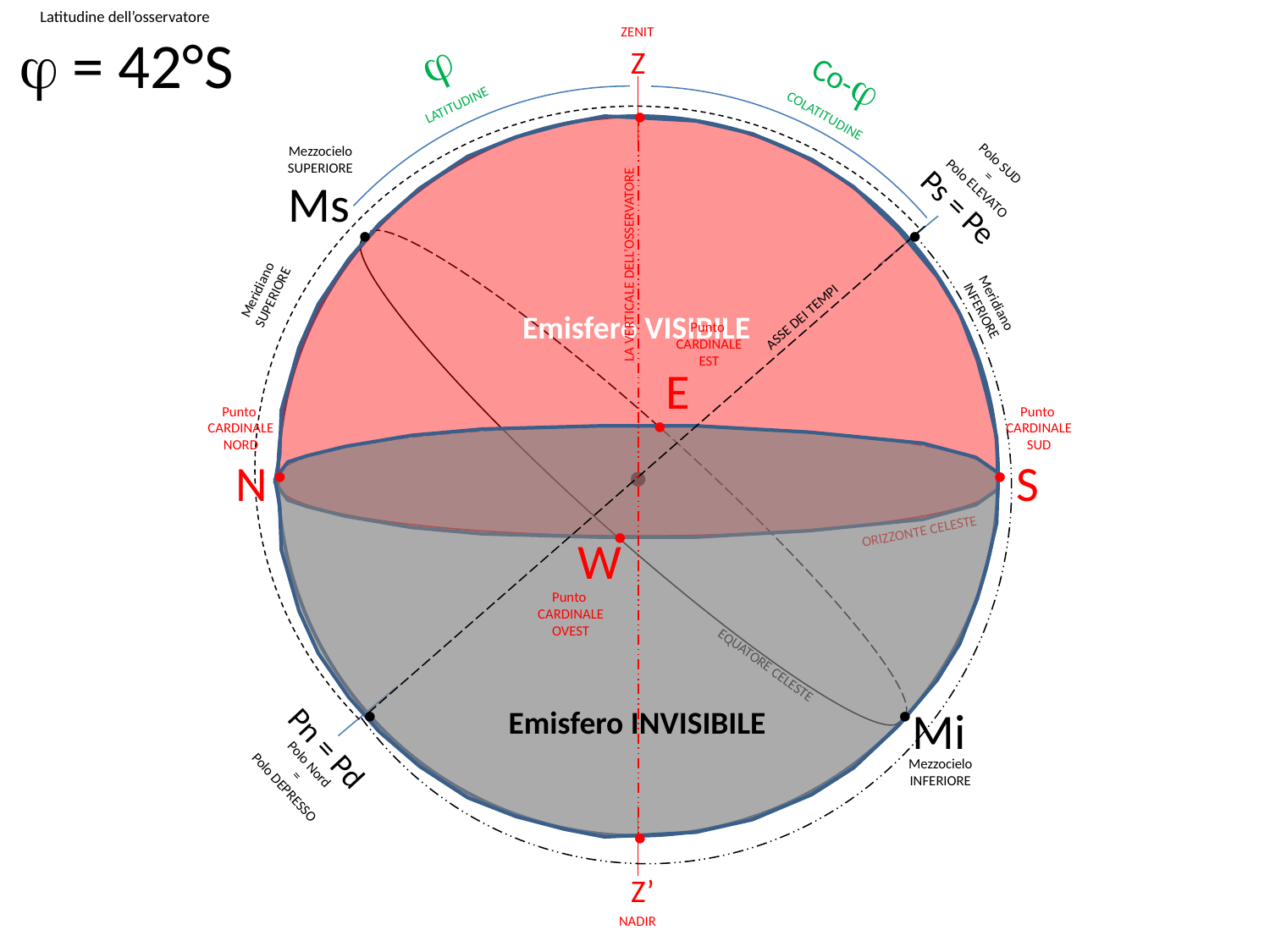

Latitudine dell’osservatore
ϕ = 42°S
ZENIT
ϕ
Z
Co-ϕ

LATITUDINE
●
COLATITUDINE
●
Emisfero VISIBILE

Mezzocielo
SUPERIORE
Polo SUD
=
Polo ELEVATO
Ms
Ps = Pe
●
●
LA VERTICALE DELL’OSSERVATORE
Meridiano
SUPERIORE
Meridiano
INFERIORE
ASSE DEI TEMPI
Punto
CARDINALE
EST
E
Punto
CARDINALE
NORD
Punto
CARDINALE
SUD
●

Emisfero INVISIBILE
N
S
●
●
ORIZZONTE CELESTE
●
W
Punto
CARDINALE
OVEST
EQUATORE CELESTE
Mi
●
●
Pn = Pd
Polo Nord
=
Polo DEPRESSO
Mezzocielo
INFERIORE
●
Z’
NADIR